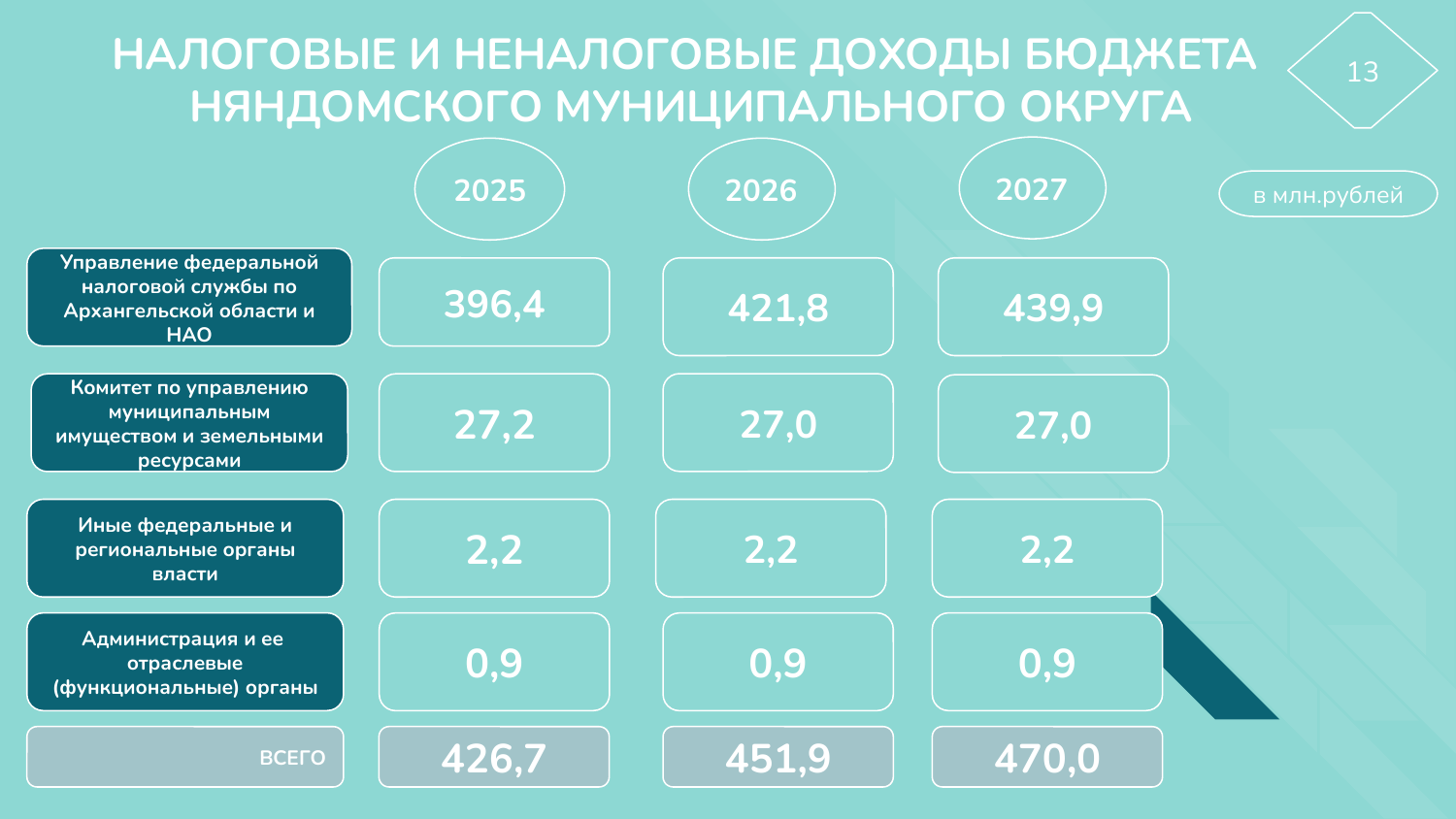

НАЛОГОВЫЕ И НЕНАЛОГОВЫЕ ДОХОДЫ БЮДЖЕТА
НЯНДОМСКОГО МУНИЦИПАЛЬНОГО ОКРУГА
13
2027
2025
2026
в млн.рублей
Управление федеральной налоговой службы по Архангельской области и НАО
396,4
421,8
439,9
27,0
Комитет по управлению муниципальным имуществом и земельными ресурсами
27,2
27,0
Иные федеральные и региональные органы власти
2,2
2,2
2,2
Администрация и ее  отраслевые (функциональные) органы
0,9
0,9
0,9
ВСЕГО
426,7
451,9
470,0